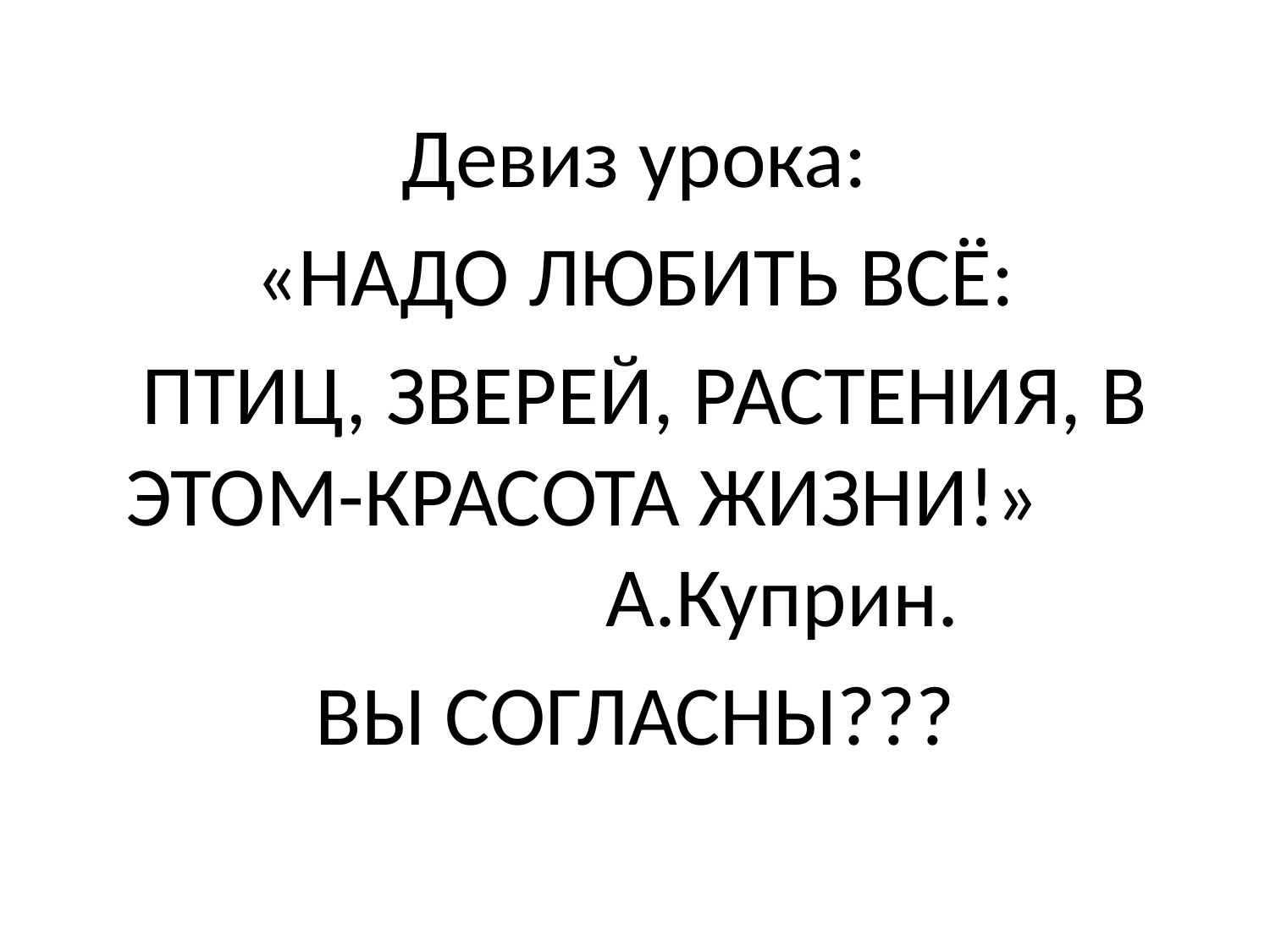

Девиз урока:
«НАДО ЛЮБИТЬ ВСЁ:
 ПТИЦ, ЗВЕРЕЙ, РАСТЕНИЯ, В ЭТОМ-КРАСОТА ЖИЗНИ!»                      А.Куприн.
ВЫ СОГЛАСНЫ???